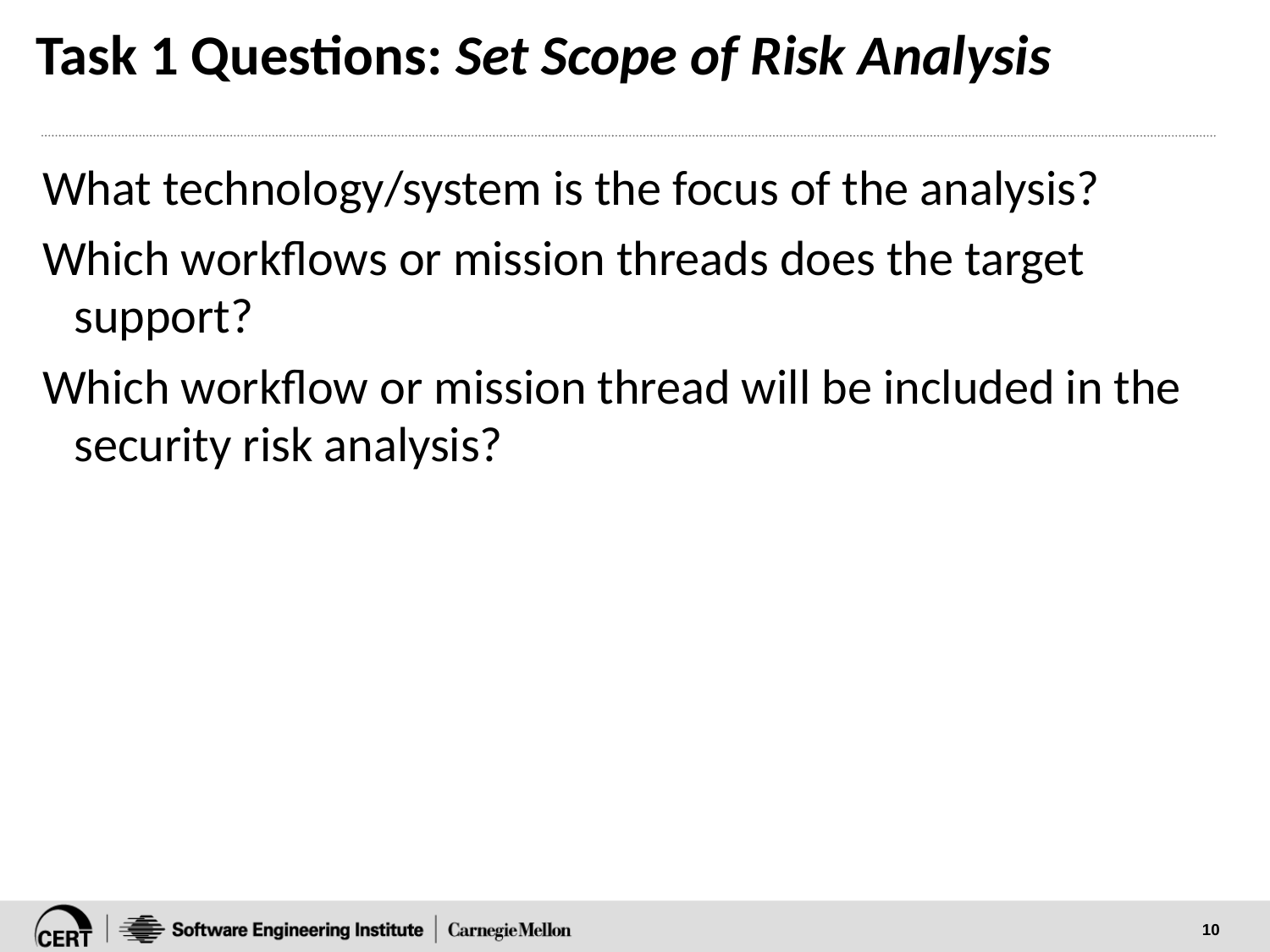

# Task 1 Questions: Set Scope of Risk Analysis
What technology/system is the focus of the analysis?
Which workflows or mission threads does the target support?
Which workflow or mission thread will be included in the security risk analysis?